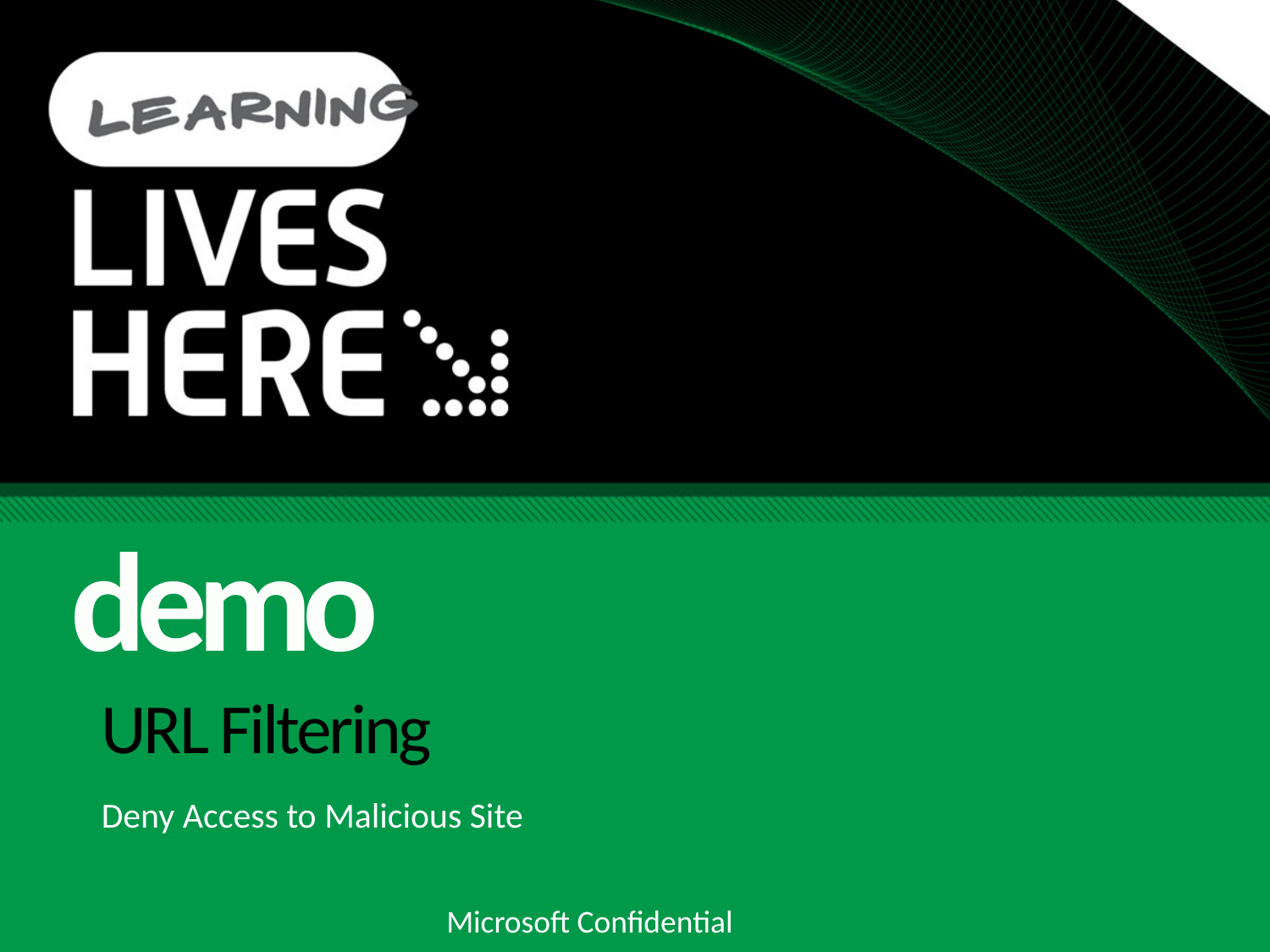

demo
# URL Filtering
Deny Access to Malicious Site
Microsoft Confidential